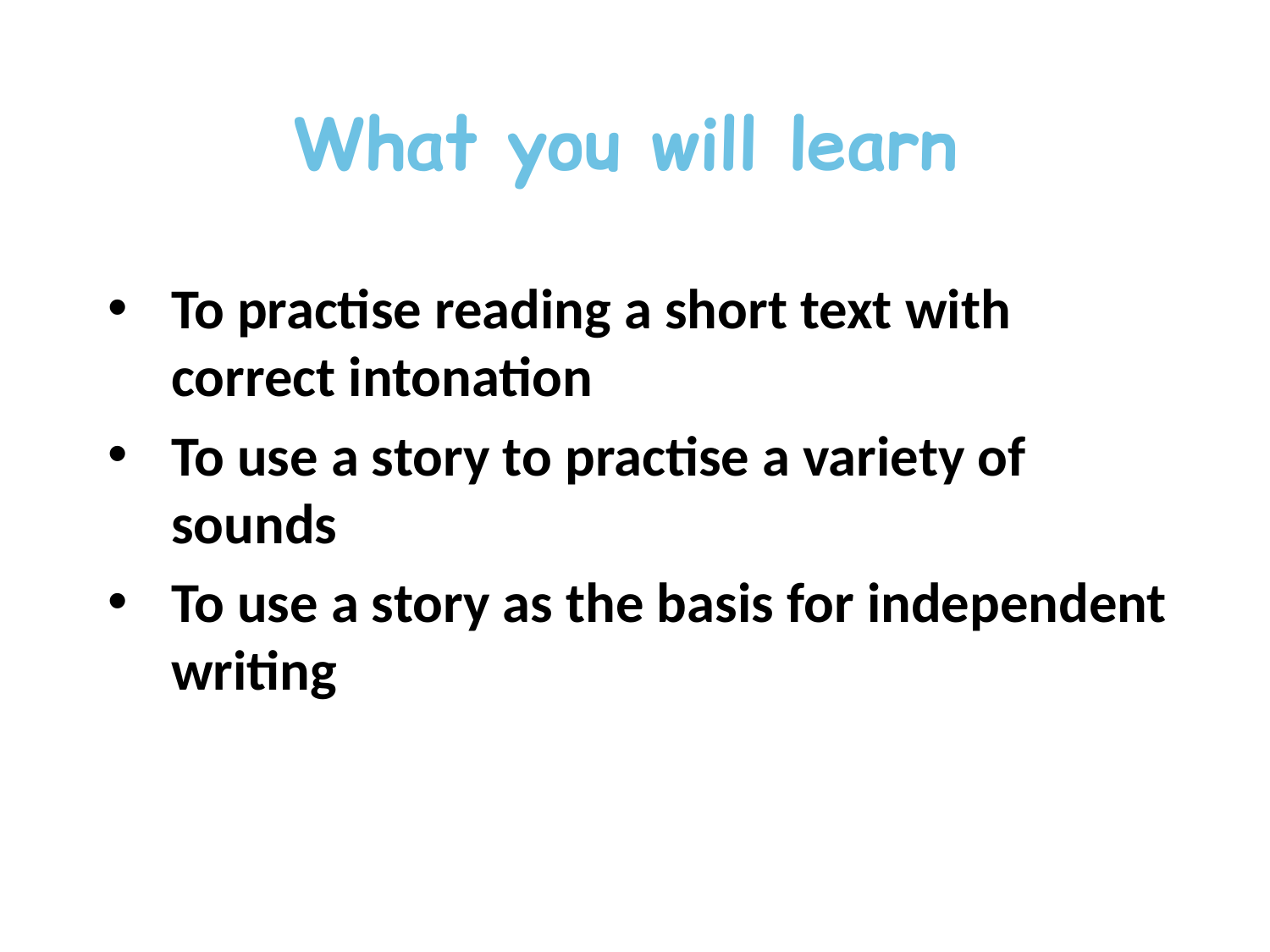

# What you will learn
To practise reading a short text with correct intonation
To use a story to practise a variety of sounds
To use a story as the basis for independent writing